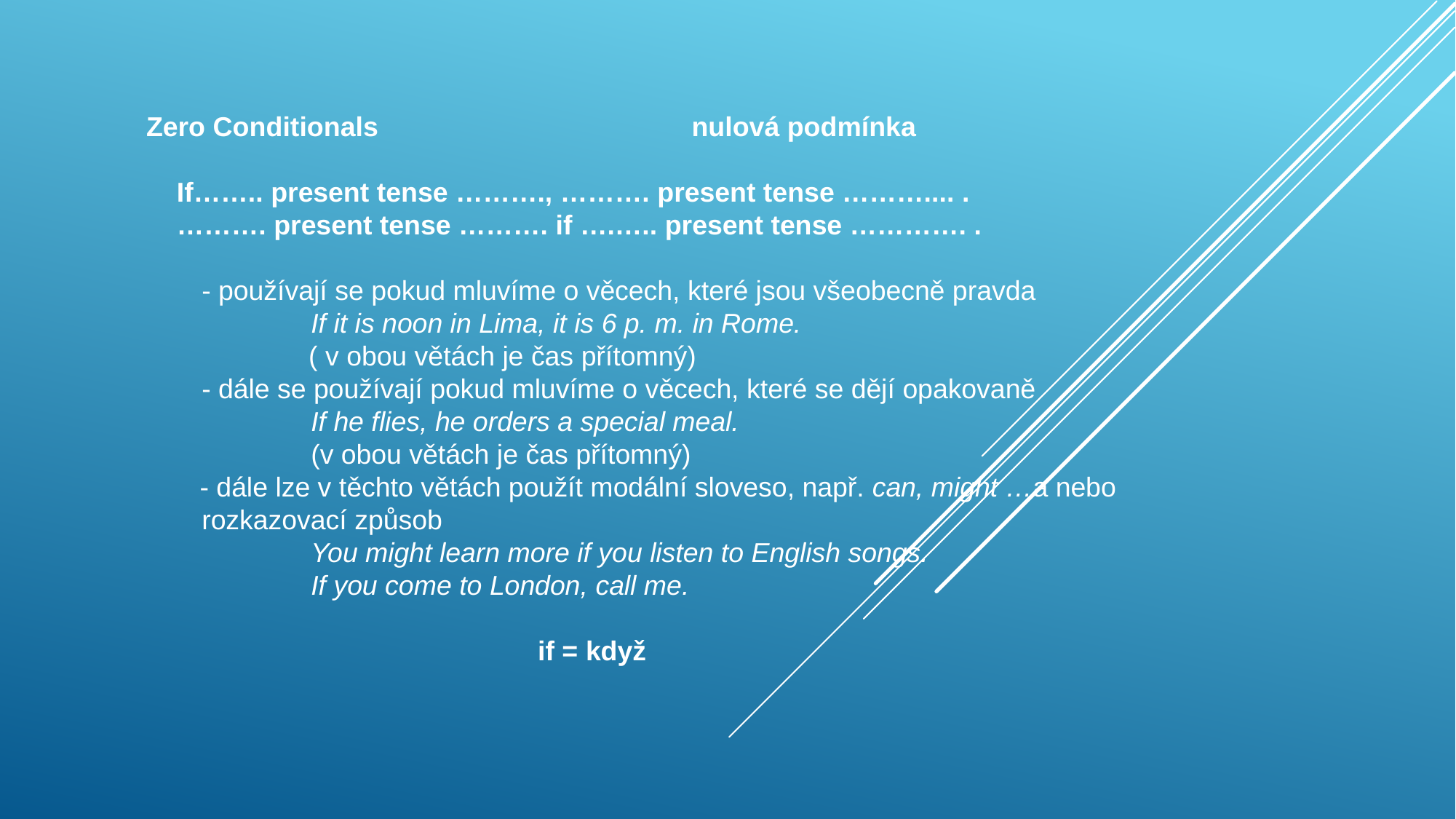

# Zero Conditionals			       nulová podmínka
    If…….. present tense ………., ………. present tense ……….... .
    ………. present tense ………. if ….….. present tense …………. .
	- používají se pokud mluvíme o věcech, které jsou všeobecně pravda
		If it is noon in Lima, it is 6 p. m. in Rome.
	              ( v obou větách je čas přítomný)
	- dále se používají pokud mluvíme o věcech, které se dějí opakovaně
		If he flies, he orders a special meal.
		(v obou větách je čas přítomný)
       - dále lze v těchto větách použít modální sloveso, např. can, might …a nebo   	   	rozkazovací způsob
 		You might learn more if you listen to English songs.
		If you come to London, call me.
	                                            if = když